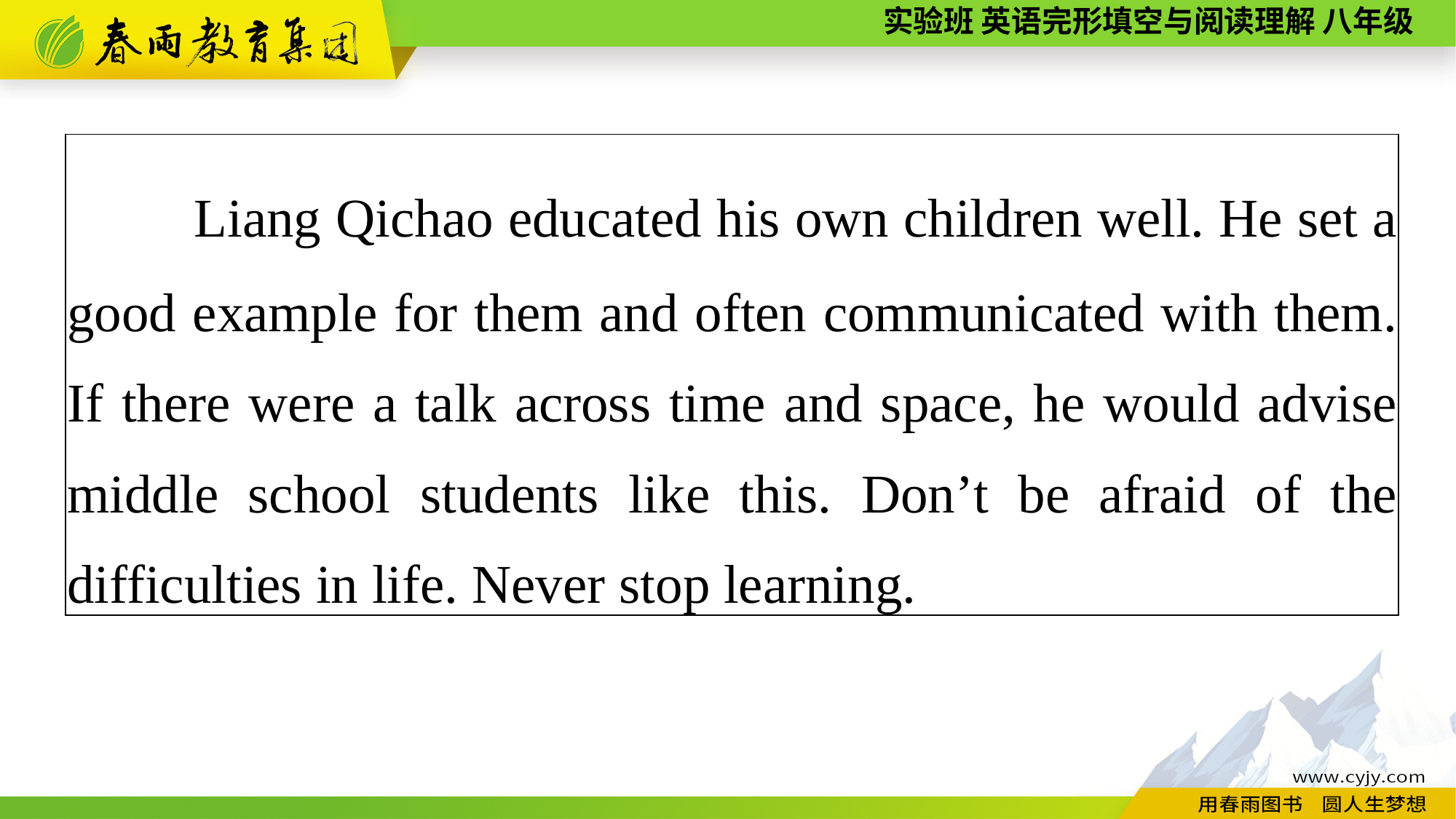

| Liang Qichao educated his own children well. He set a good example for them and often communicated with them. If there were a talk across time and space, he would advise middle school students like this. Don’t be afraid of the difficulties in life. Never stop learning. |
| --- |